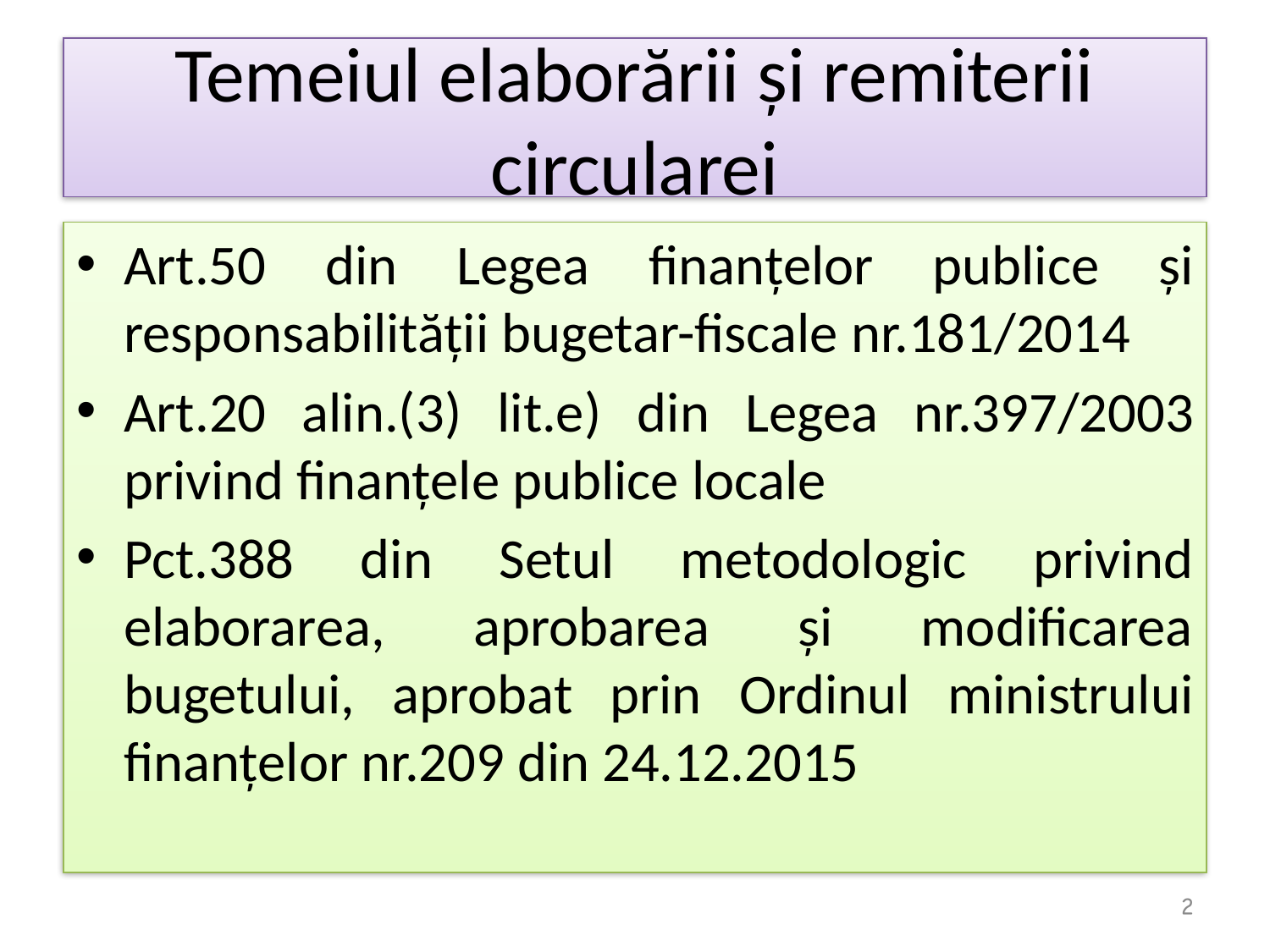

# Temeiul elaborării și remiterii circularei
Art.50 din Legea finanțelor publice și responsabilității bugetar-fiscale nr.181/2014
Art.20 alin.(3) lit.e) din Legea nr.397/2003 privind finanțele publice locale
Pct.388 din Setul metodologic privind elaborarea, aprobarea și modificarea bugetului, aprobat prin Ordinul ministrului finanțelor nr.209 din 24.12.2015
2